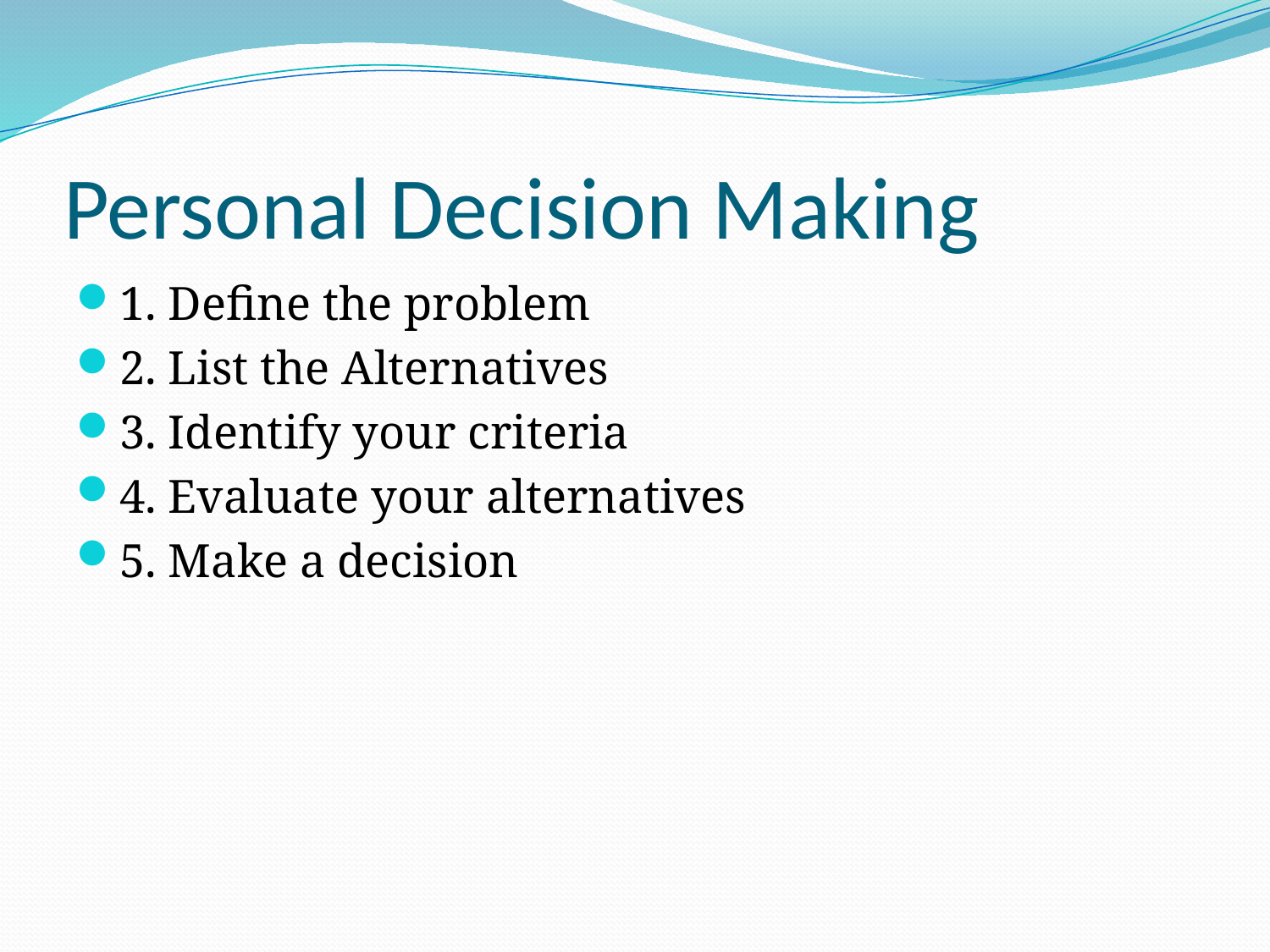

# Personal Decision Making
1. Define the problem
2. List the Alternatives
3. Identify your criteria
4. Evaluate your alternatives
5. Make a decision